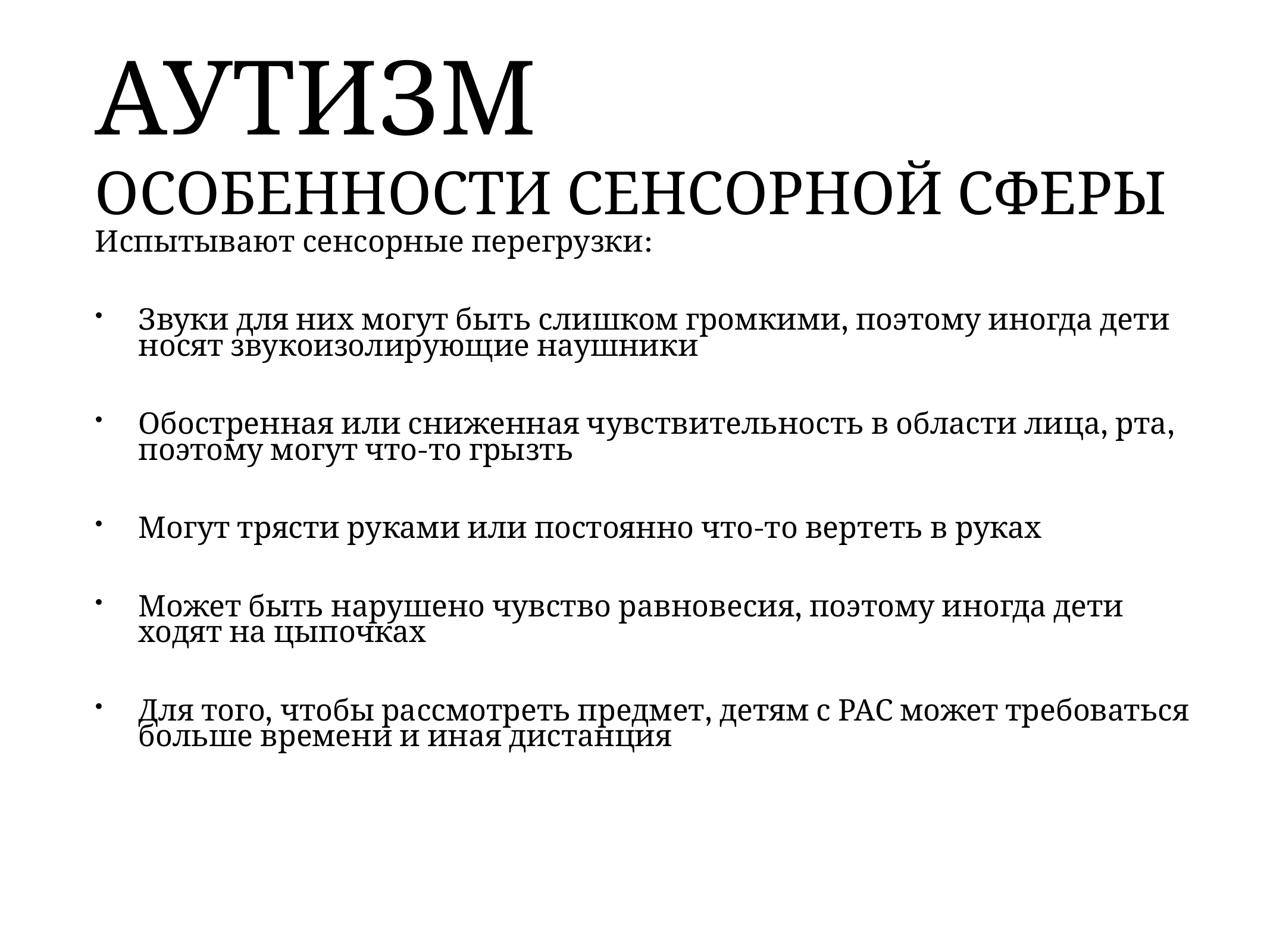

# Аутизм Особенности сенсорной сферы
Испытывают сенсорные перегрузки:
Звуки для них могут быть слишком громкими, поэтому иногда дети носят звукоизолирующие наушники
Обостренная или сниженная чувствительность в области лица, рта, поэтому могут что-то грызть
Могут трясти руками или постоянно что-то вертеть в руках
Может быть нарушено чувство равновесия, поэтому иногда дети ходят на цыпочках
Для того, чтобы рассмотреть предмет, детям с РАС может требоваться больше времени и иная дистанция